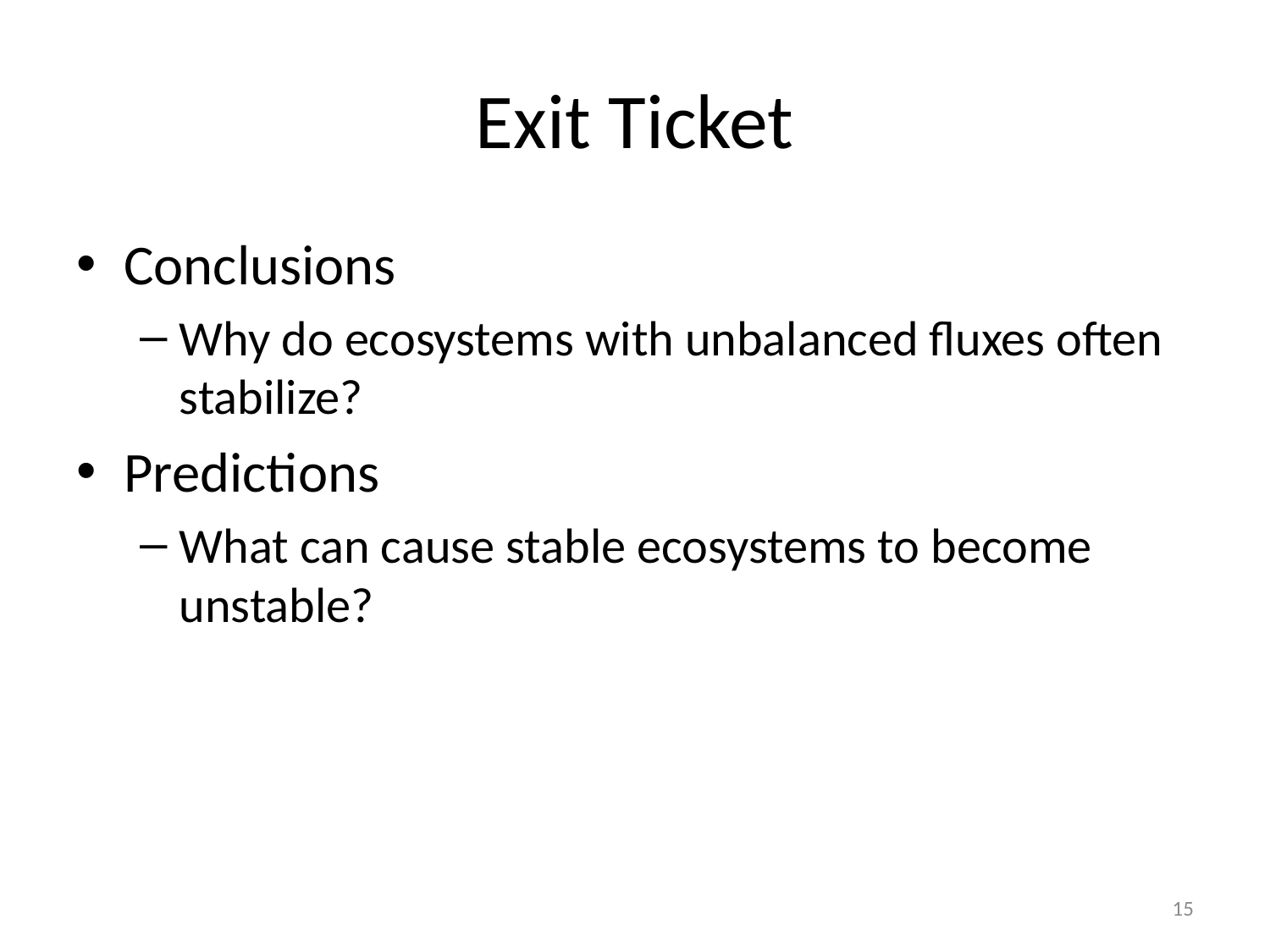

# Exit Ticket
Conclusions
Why do ecosystems with unbalanced fluxes often stabilize?
Predictions
What can cause stable ecosystems to become unstable?
15